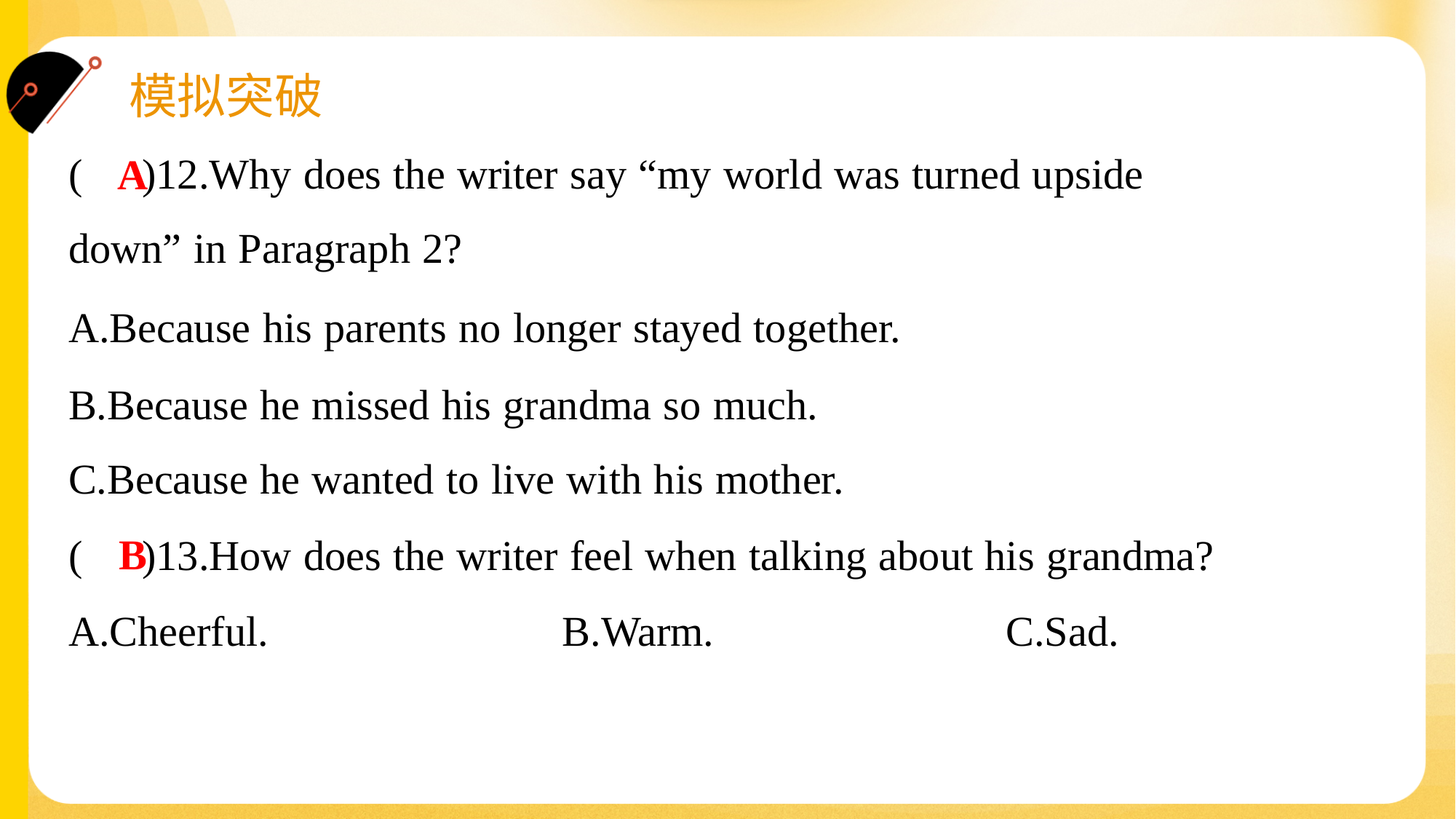

(     )12.Why does the writer say “my world was turned upside
down” in Paragraph 2?
A
A.Because his parents no longer stayed together.
B.Because he missed his grandma so much.
C.Because he wanted to live with his mother.
B
(     )13.How does the writer feel when talking about his grandma?
A.Cheerful.	B.Warm.	C.Sad.